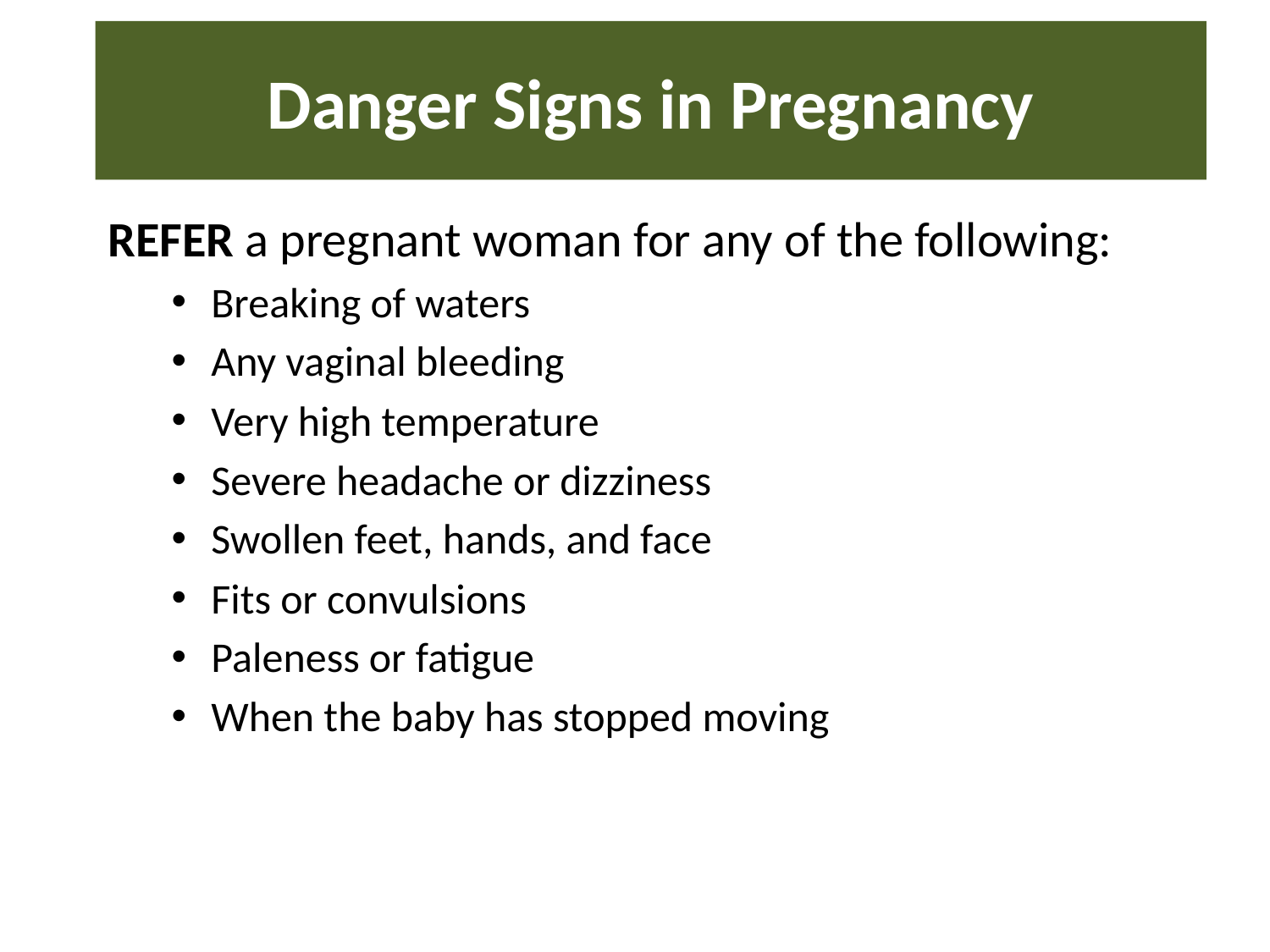

# Danger Signs in Pregnancy
REFER a pregnant woman for any of the following:
Breaking of waters
Any vaginal bleeding
Very high temperature
Severe headache or dizziness
Swollen feet, hands, and face
Fits or convulsions
Paleness or fatigue
When the baby has stopped moving